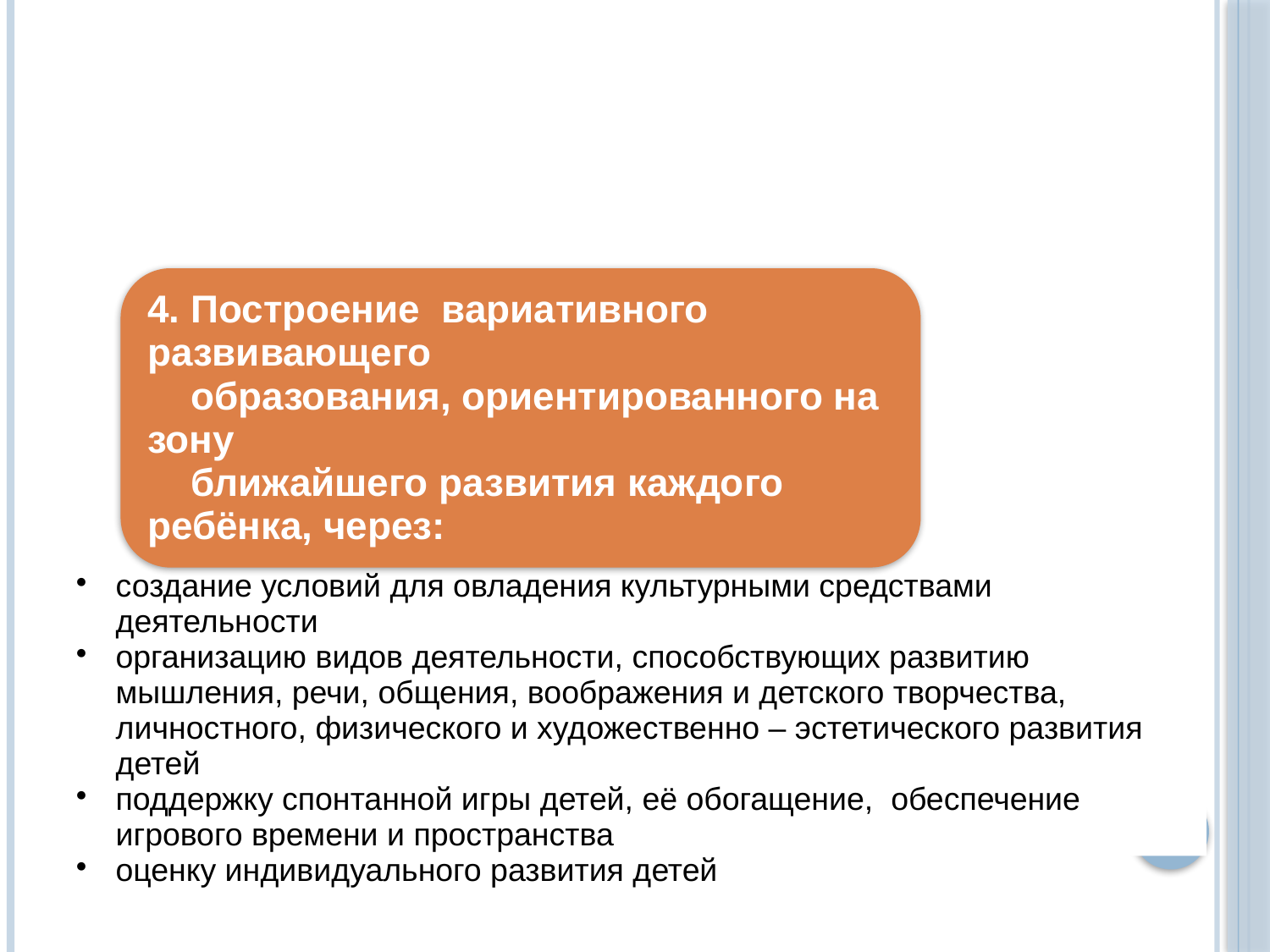

Психолого-педагогические условия реализации Программы
9
#

4. Построение  вариативного развивающего
    образования, ориентированного на зону
    ближайшего развития каждого ребёнка, через:
создание условий для овладения культурными средствами деятельности
организацию видов деятельности, способствующих развитию мышления, речи, общения, воображения и детского творчества, личностного, физического и художественно – эстетического развития детей
поддержку спонтанной игры детей, её обогащение,  обеспечение игрового времени и пространства
оценку индивидуального развития детей